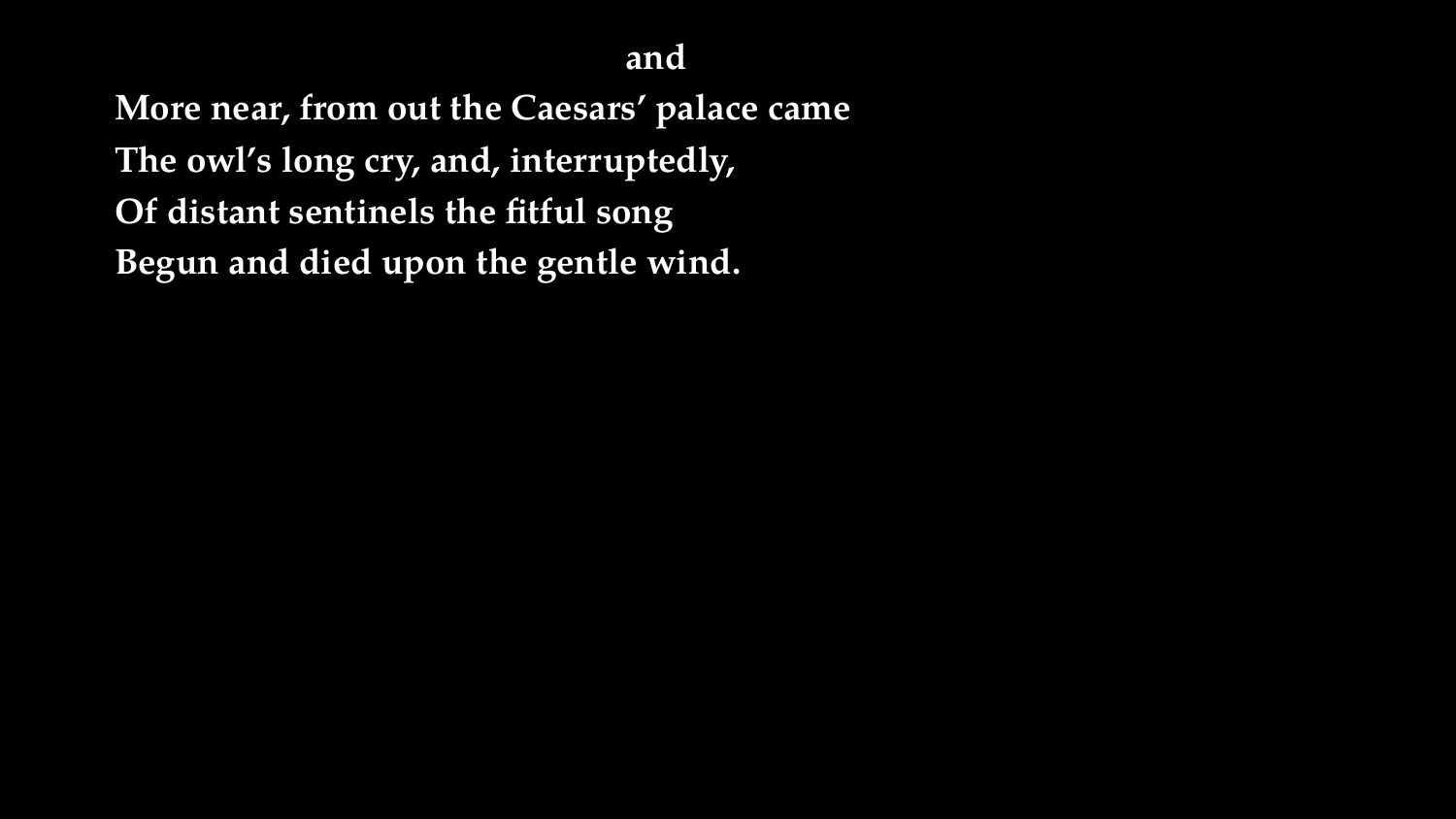

# and More near, from out the Caesars’ palace came The owl’s long cry, and, interruptedly, Of distant sentinels the fitful song Begun and died upon the gentle wind.